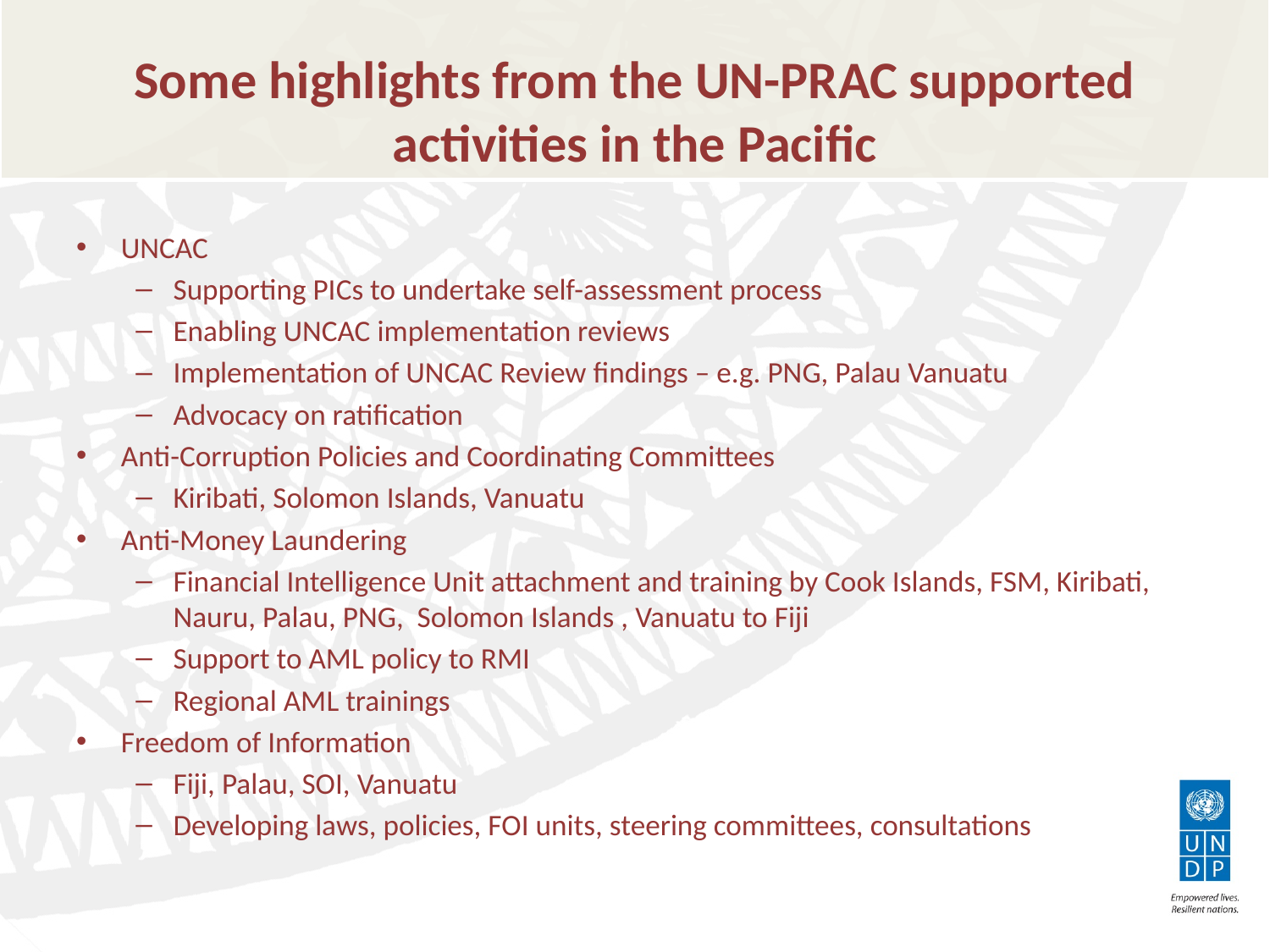

# Some highlights from the UN-PRAC supported activities in the Pacific
UNCAC
Supporting PICs to undertake self-assessment process
Enabling UNCAC implementation reviews
Implementation of UNCAC Review findings – e.g. PNG, Palau Vanuatu
Advocacy on ratification
Anti-Corruption Policies and Coordinating Committees
Kiribati, Solomon Islands, Vanuatu
Anti-Money Laundering
Financial Intelligence Unit attachment and training by Cook Islands, FSM, Kiribati, Nauru, Palau, PNG,  Solomon Islands , Vanuatu to Fiji
Support to AML policy to RMI
Regional AML trainings
Freedom of Information
Fiji, Palau, SOI, Vanuatu
Developing laws, policies, FOI units, steering committees, consultations